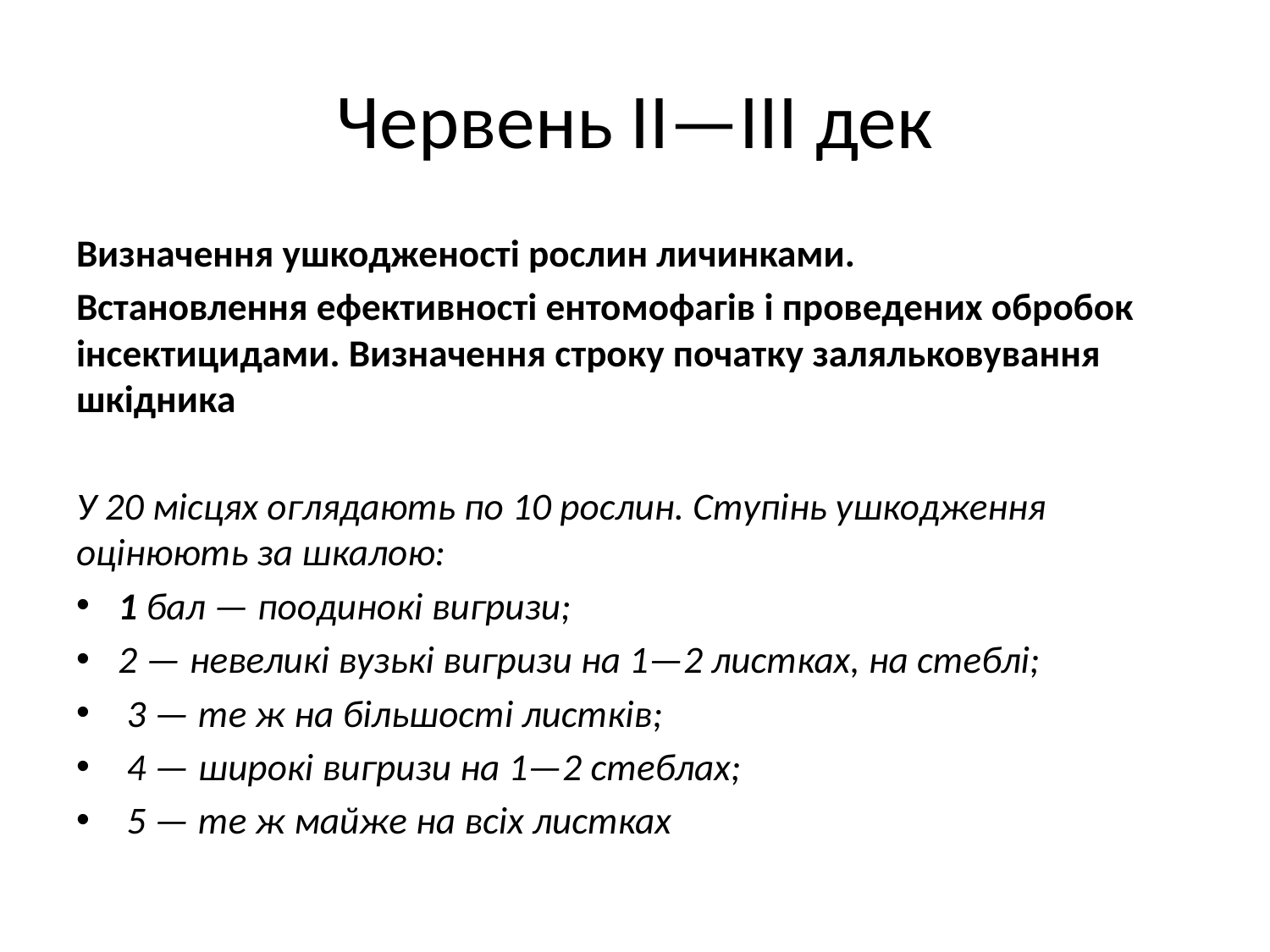

# Червень ІІ—ІІІ дек
Визначення ушкодженості рослин личинками.
Встановлення ефективності ентомофагів і проведених обробок  інсектицидами. Визначення строку початку заляльковування шкідника

У 20 місцях оглядають по 10 рослин. Ступінь ушкодження оцінюють за шкалою:
1 бал — поодинокі вигризи;
2 — невеликі вузькі вигризи на 1—2 листках, на стеблі;
 3 — те ж на більшості листків;
 4 — широкі вигризи на 1—2 стеблах;
 5 — те ж майже на всіх листках